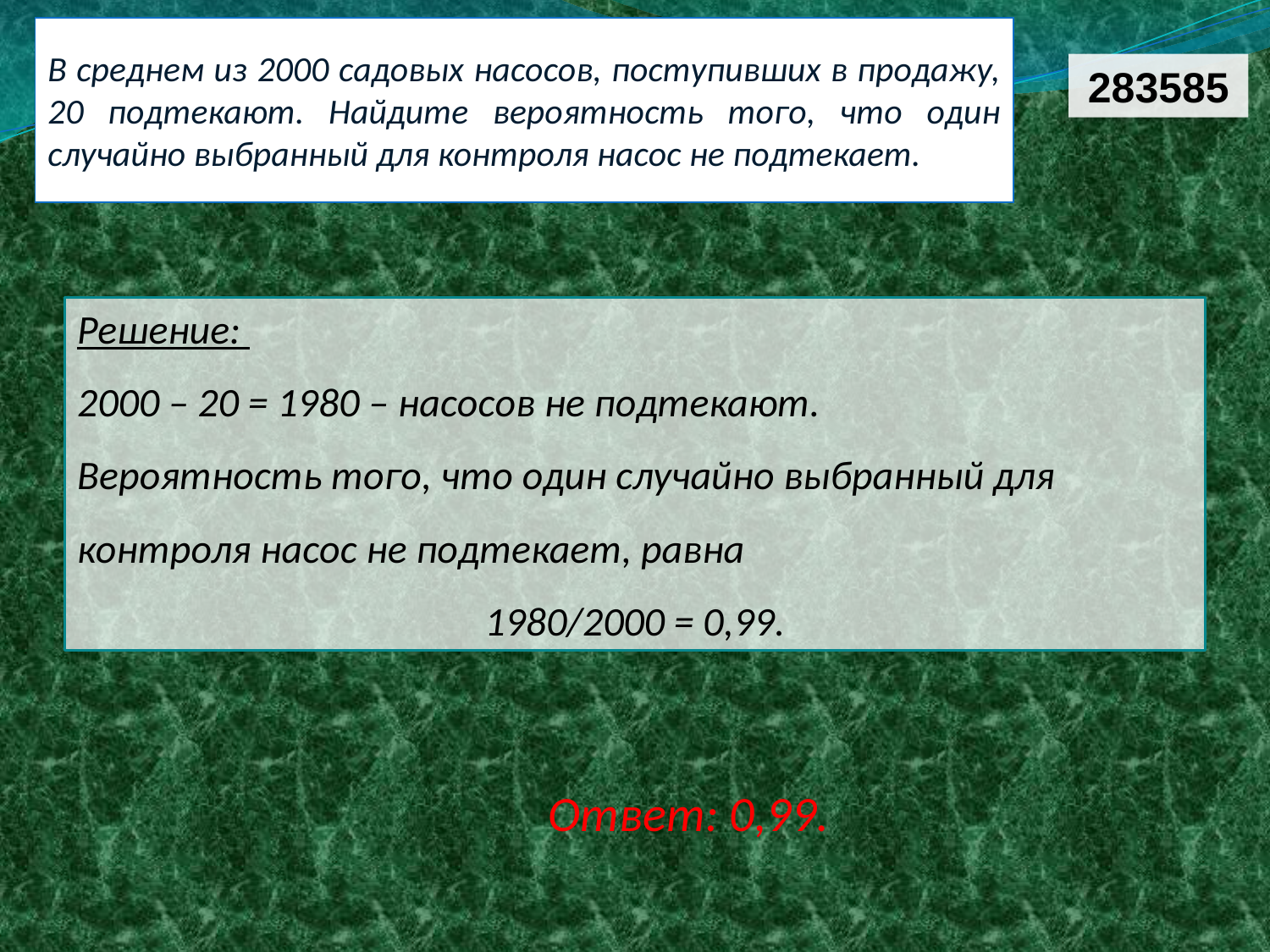

В среднем из 2000 садовых насосов, поступивших в продажу, 20 подтекают. Найдите вероятность того, что один случайно выбранный для контроля насос не подтекает.
283585
Решение:
2000 – 20 = 1980 – насосов не подтекают.
Вероятность того, что один случайно выбранный для контроля насос не подтекает, равна
1980/2000 = 0,99.
Ответ: 0,99.